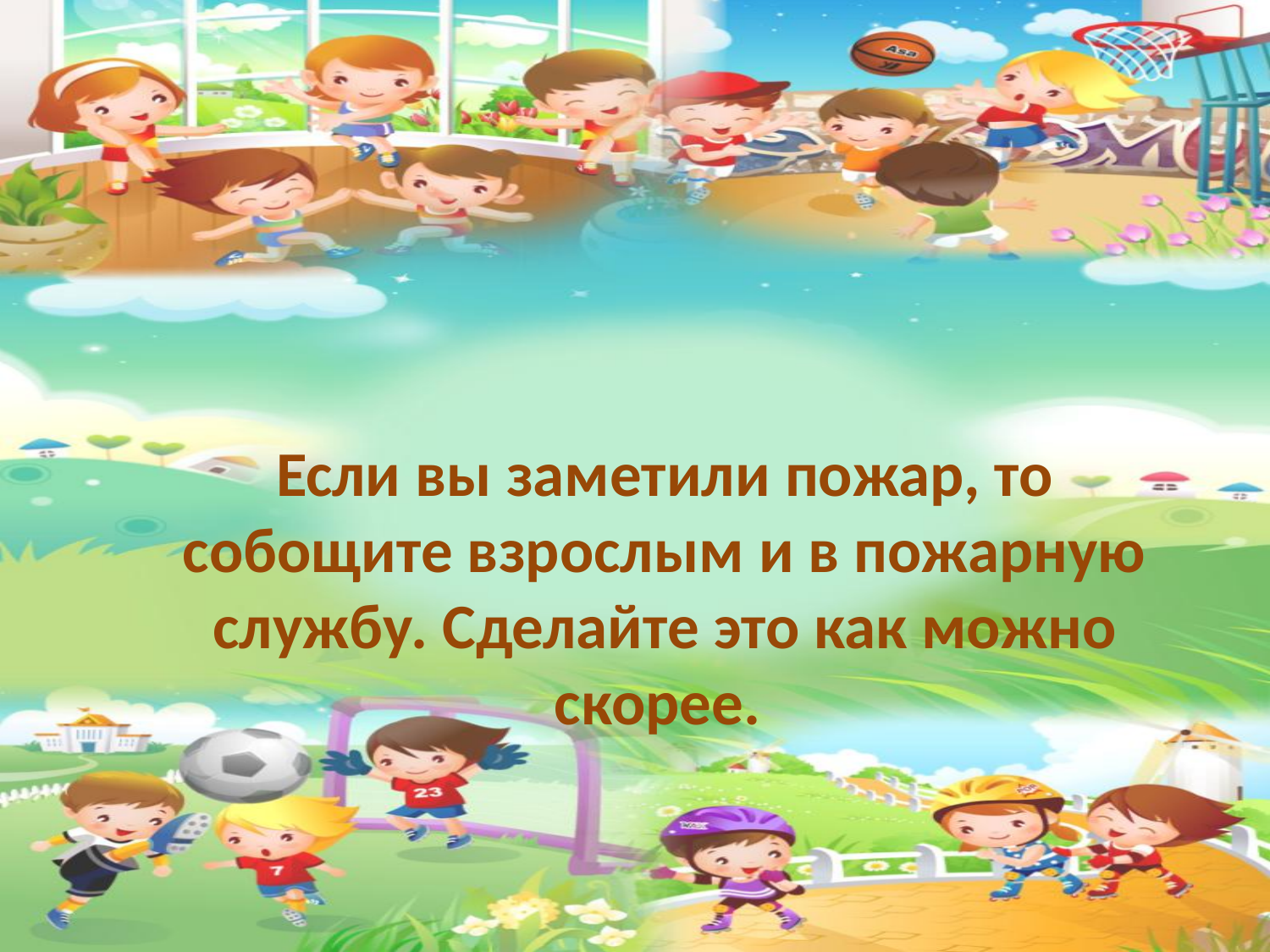

Если вы заметили пожар, то собощите взрослым и в пожарную службу. Сделайте это как можно скорее.